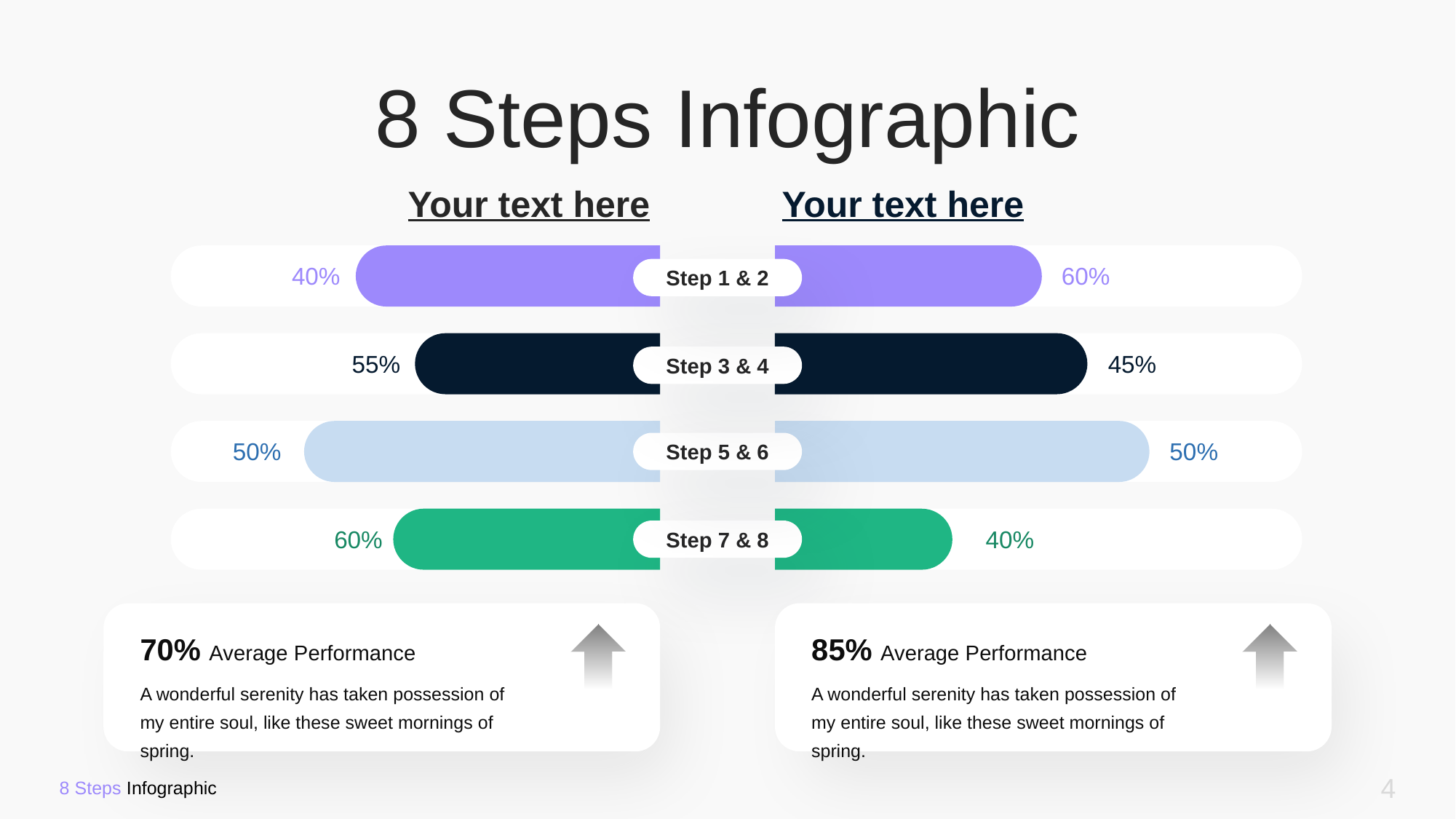

8 Steps Infographic

Your text here
Your text here

40%
60%
Step 1 & 2

55%
45%
Step 3 & 4

50%
50%
Step 5 & 6

60%
40%
Step 7 & 8

70% Average Performance
A wonderful serenity has taken possession of my entire soul, like these sweet mornings of spring.

85% Average Performance
A wonderful serenity has taken possession of my entire soul, like these sweet mornings of spring.